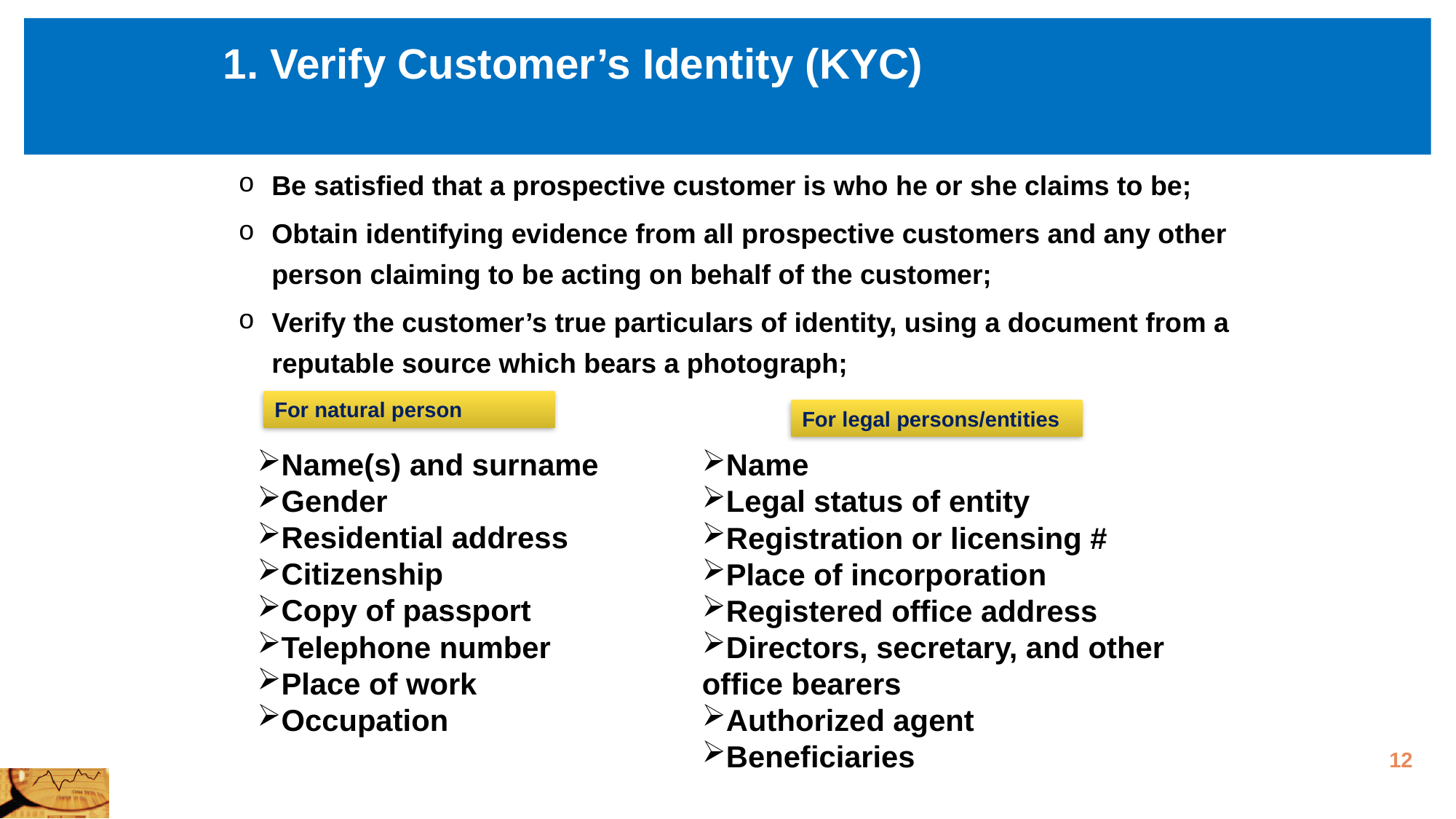

# 1. Verify Customer’s Identity (KYC)
Be satisfied that a prospective customer is who he or she claims to be;
Obtain identifying evidence from all prospective customers and any other person claiming to be acting on behalf of the customer;
Verify the customer’s true particulars of identity, using a document from a reputable source which bears a photograph;

For natural person
For legal persons/entities
Name(s) and surname
Gender
Residential address
Citizenship
Copy of passport
Telephone number
Place of work
Occupation
Name
Legal status of entity
Registration or licensing #
Place of incorporation
Registered office address
Directors, secretary, and other office bearers
Authorized agent
Beneficiaries
12